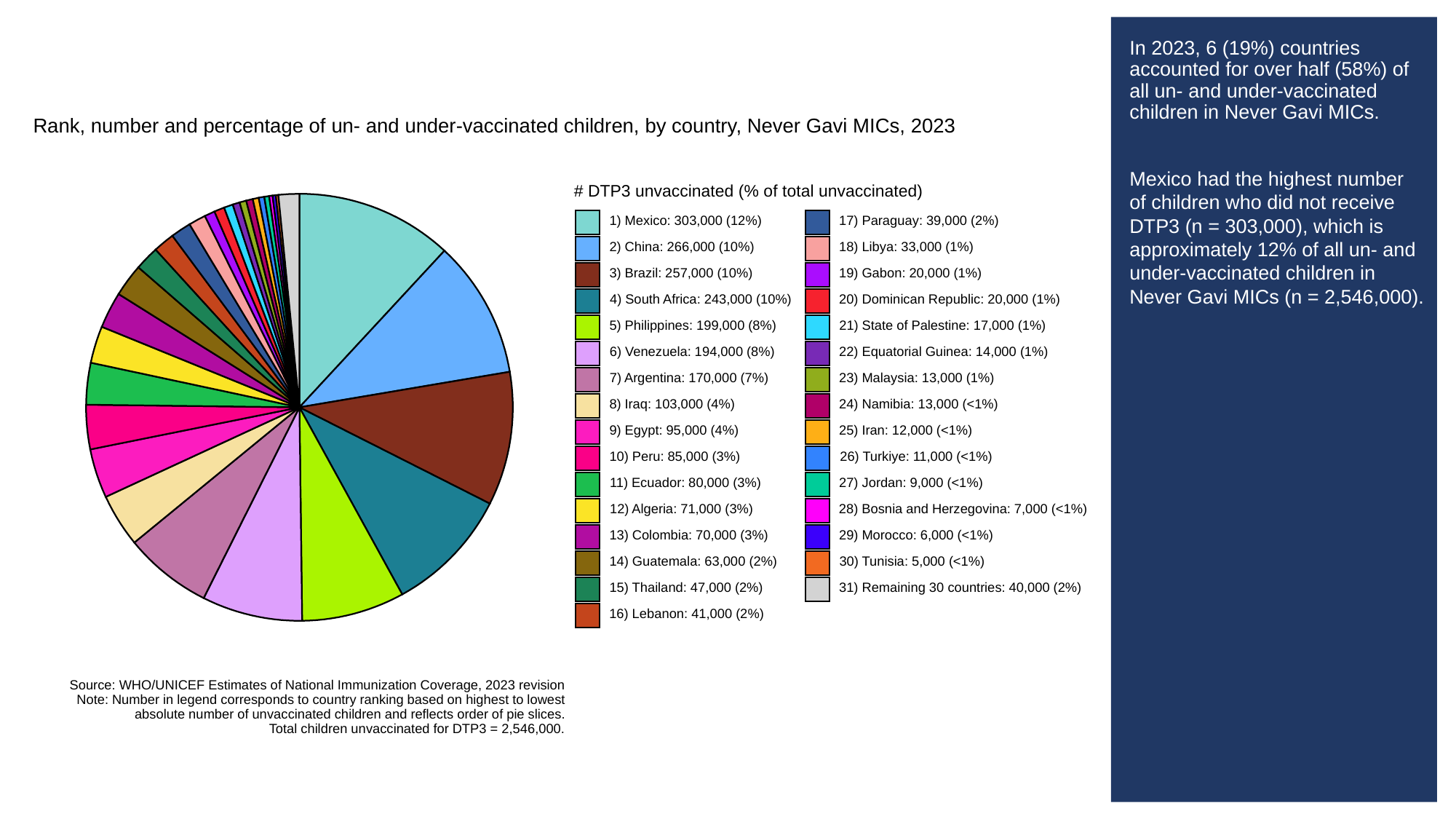

# In 2023, 6 (19%) countries accounted for over half (58%) of all un- and under-vaccinated children in Never Gavi MICs.

Mexico had the highest number of children who did not receive DTP3 (n = 303,000), which is approximately 12% of all un- and under-vaccinated children in Never Gavi MICs (n = 2,546,000).

Rank, number and percentage of un- and under-vaccinated children, by country, Never Gavi MICs, 2023
# DTP3 unvaccinated (% of total unvaccinated)

1) Mexico: 303,000 (12%)
17) Paraguay: 39,000 (2%)

2) China: 266,000 (10%)
18) Libya: 33,000 (1%)

3) Brazil: 257,000 (10%)
19) Gabon: 20,000 (1%)

4) South Africa: 243,000 (10%)
20) Dominican Republic: 20,000 (1%)

5) Philippines: 199,000 (8%)
21) State of Palestine: 17,000 (1%)

6) Venezuela: 194,000 (8%)
22) Equatorial Guinea: 14,000 (1%)

7) Argentina: 170,000 (7%)
23) Malaysia: 13,000 (1%)

8) Iraq: 103,000 (4%)
24) Namibia: 13,000 (<1%)

9) Egypt: 95,000 (4%)
25) Iran: 12,000 (<1%)

10) Peru: 85,000 (3%)
26) Turkiye: 11,000 (<1%)

11) Ecuador: 80,000 (3%)
27) Jordan: 9,000 (<1%)

12) Algeria: 71,000 (3%)
28) Bosnia and Herzegovina: 7,000 (<1%)

13) Colombia: 70,000 (3%)
29) Morocco: 6,000 (<1%)

14) Guatemala: 63,000 (2%)
30) Tunisia: 5,000 (<1%)

15) Thailand: 47,000 (2%)
31) Remaining 30 countries: 40,000 (2%)

16) Lebanon: 41,000 (2%)
Source: WHO/UNICEF Estimates of National Immunization Coverage, 2023 revision
Note: Number in legend corresponds to country ranking based on highest to lowest
absolute number of unvaccinated children and reflects order of pie slices.
Total children unvaccinated for DTP3 = 2,546,000.